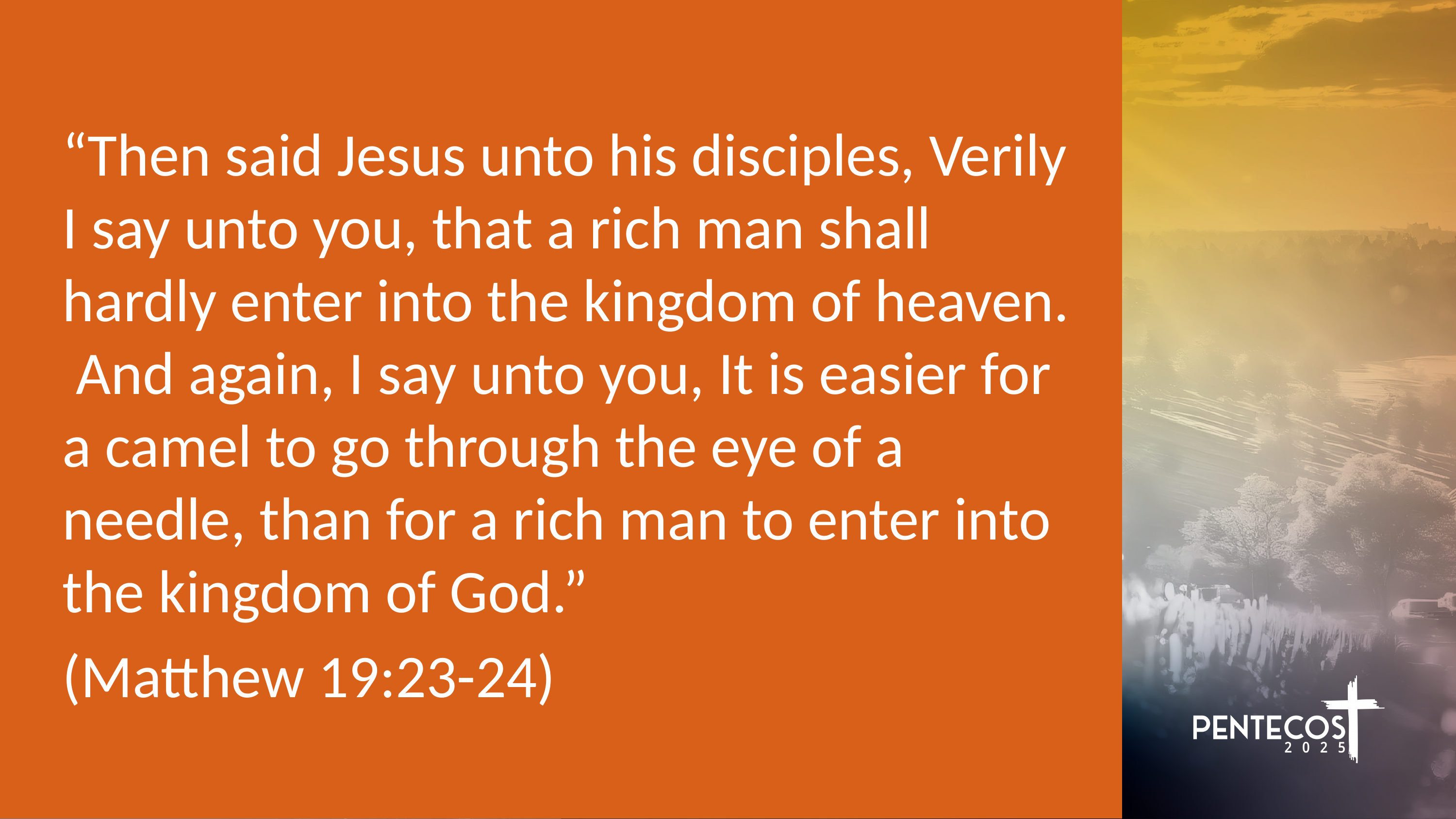

“Then said Jesus unto his disciples, Verily I say unto you, that a rich man shall hardly enter into the kingdom of heaven.  And again, I say unto you, It is easier for a camel to go through the eye of a needle, than for a rich man to enter into the kingdom of God.”
(Matthew 19:23-24)